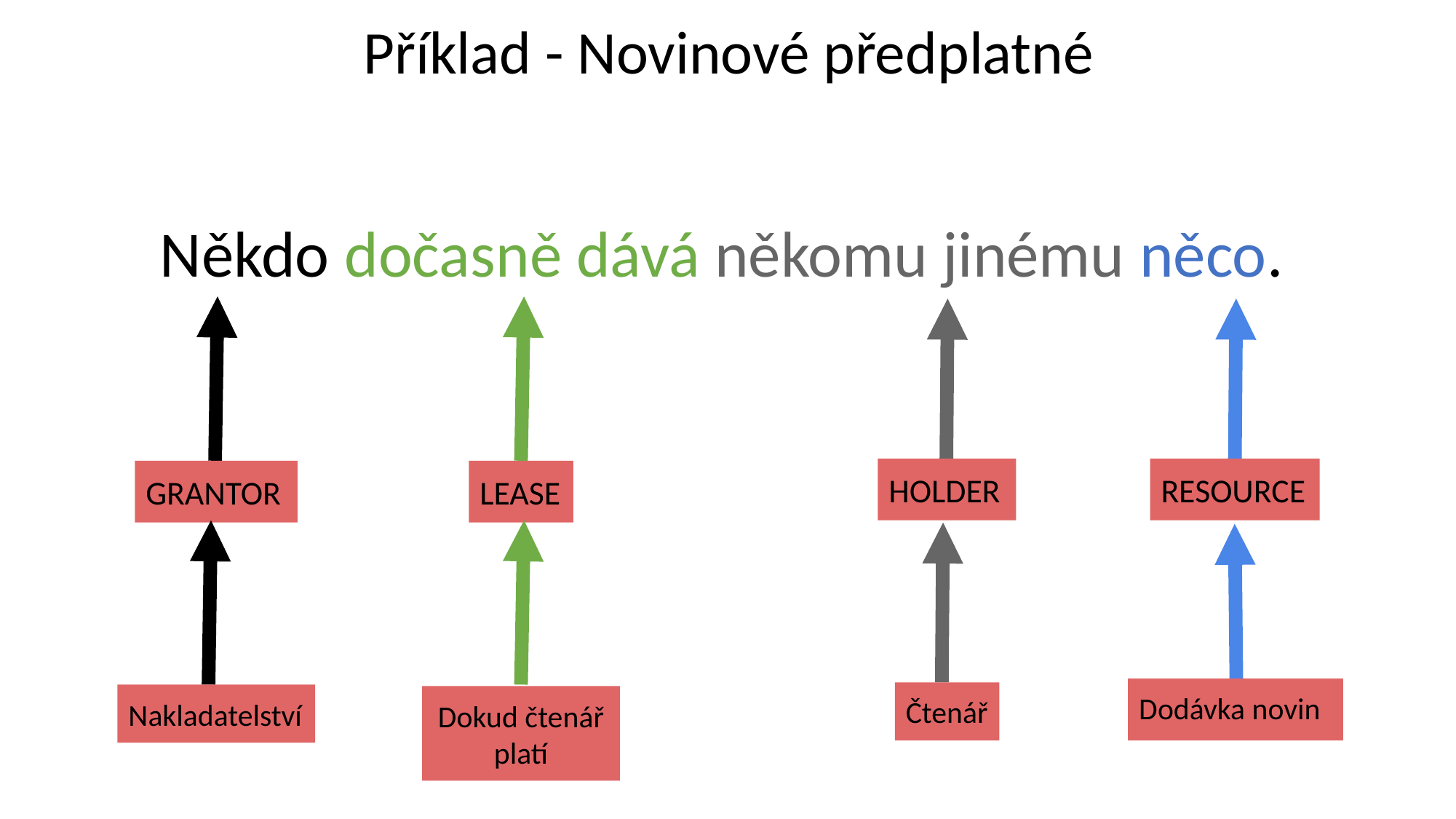

Příklad - Novinové předplatné
Někdo dočasně dává někomu jinému něco.
HOLDER
RESOURCE
GRANTOR
LEASE
Dodávka novin
Čtenář
Nakladatelství
Dokud čtenář platí